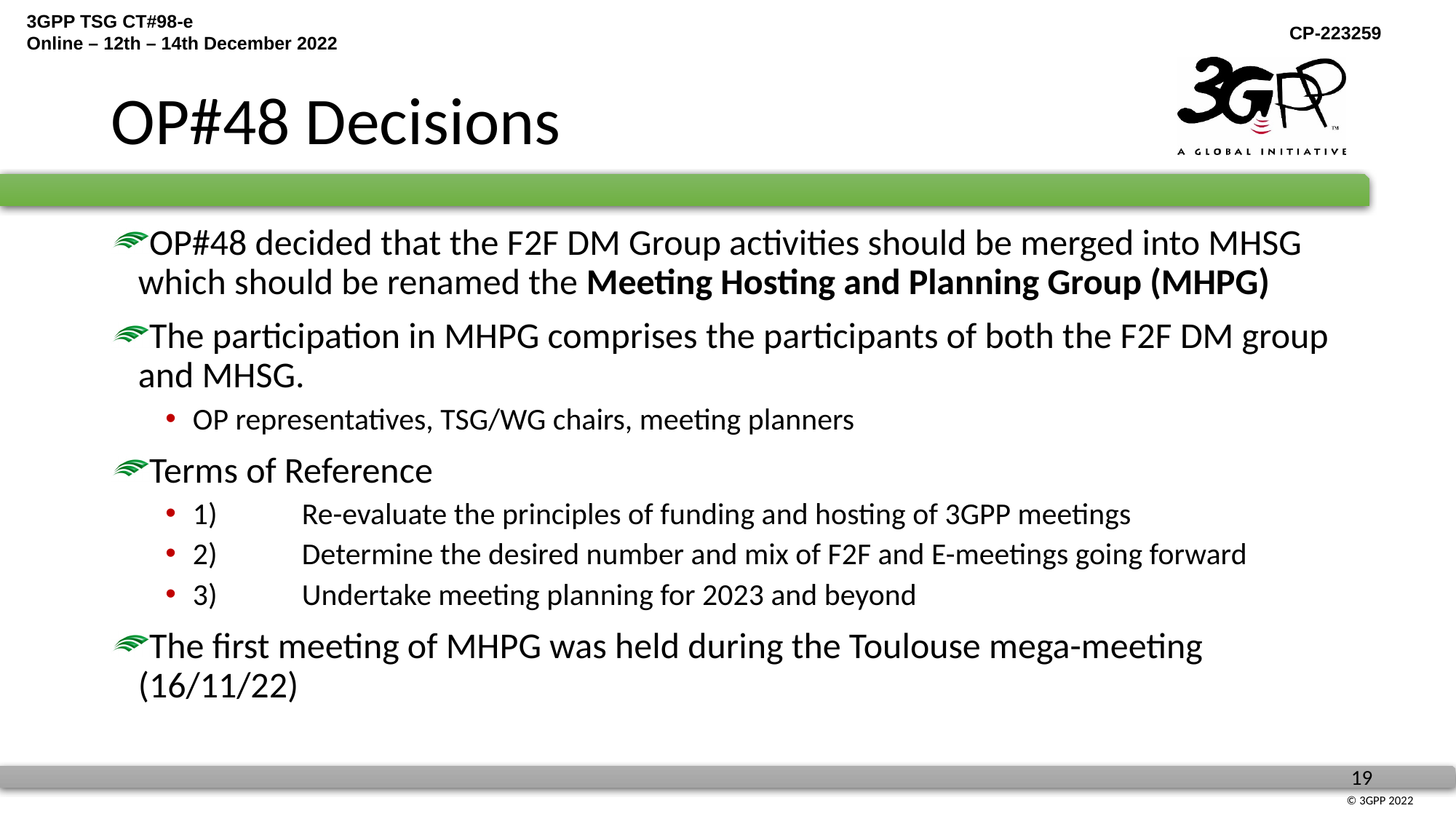

# OP#48 Decisions
OP#48 decided that the F2F DM Group activities should be merged into MHSG which should be renamed the Meeting Hosting and Planning Group (MHPG)
The participation in MHPG comprises the participants of both the F2F DM group and MHSG.
OP representatives, TSG/WG chairs, meeting planners
Terms of Reference
1)	Re-evaluate the principles of funding and hosting of 3GPP meetings
2)	Determine the desired number and mix of F2F and E-meetings going forward
3)	Undertake meeting planning for 2023 and beyond
The first meeting of MHPG was held during the Toulouse mega-meeting (16/11/22)